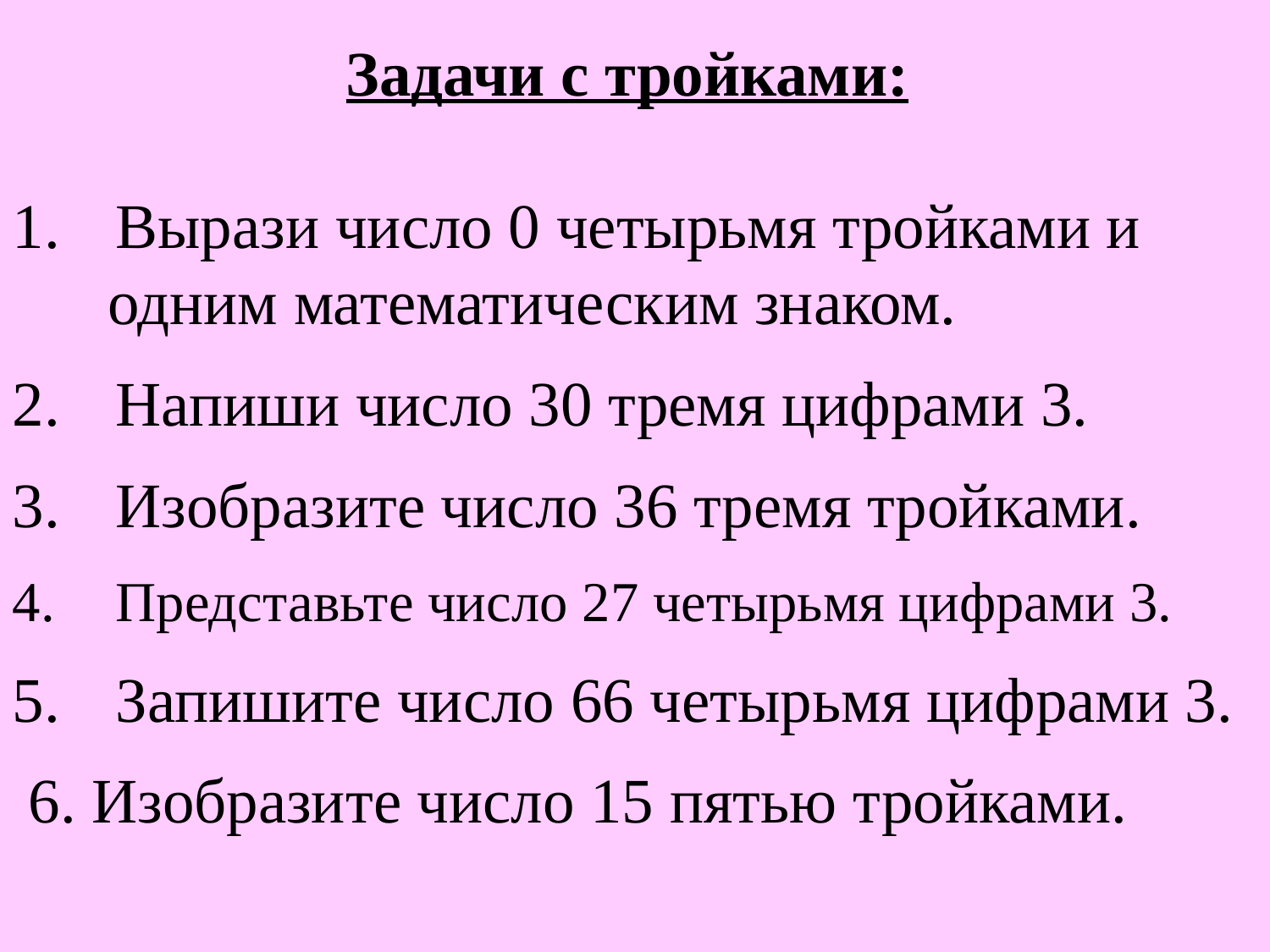

Задачи с тройками:

Вырази число 0 четырьмя тройками и
      одним математическим знаком.

Напиши число 30 тремя цифрами 3.

Изобразите число 36 тремя тройками.

Представьте число 27 четырьмя цифрами 3.

Запишите число 66 четырьмя цифрами 3.

 6. Изобразите число 15 пятью тройками.